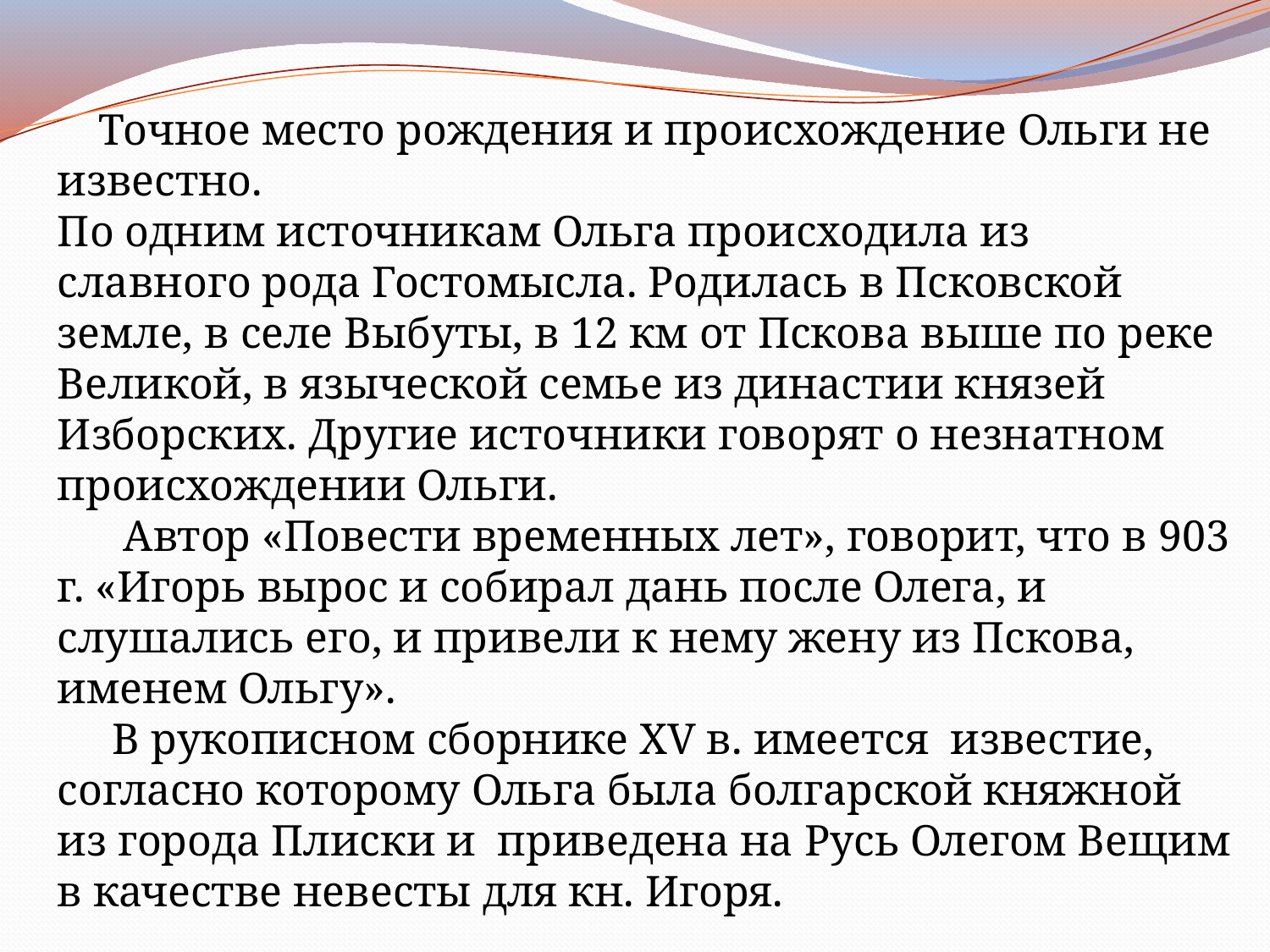

Точное место рождения и происхождение Ольги не известно.
По одним источникам Ольга происходила из славного рода Гостомысла. Родилась в Псковской земле, в селе Выбуты, в 12 км от Пскова выше по реке Великой, в языческой семье из династии князей Изборских. Другие источники говорят о незнатном происхождении Ольги.
      Автор «Повести временных лет», говорит, что в 903 г. «Игорь вырос и собирал дань после Олега, и слушались его, и привели к нему жену из Пскова, именем Ольгу».
     В рукописном сборнике XV в. имеется  известие, согласно которому Ольга была болгарской княжной из города Плиски и  приведена на Русь Олегом Вещим в качестве невесты для кн. Игоря.